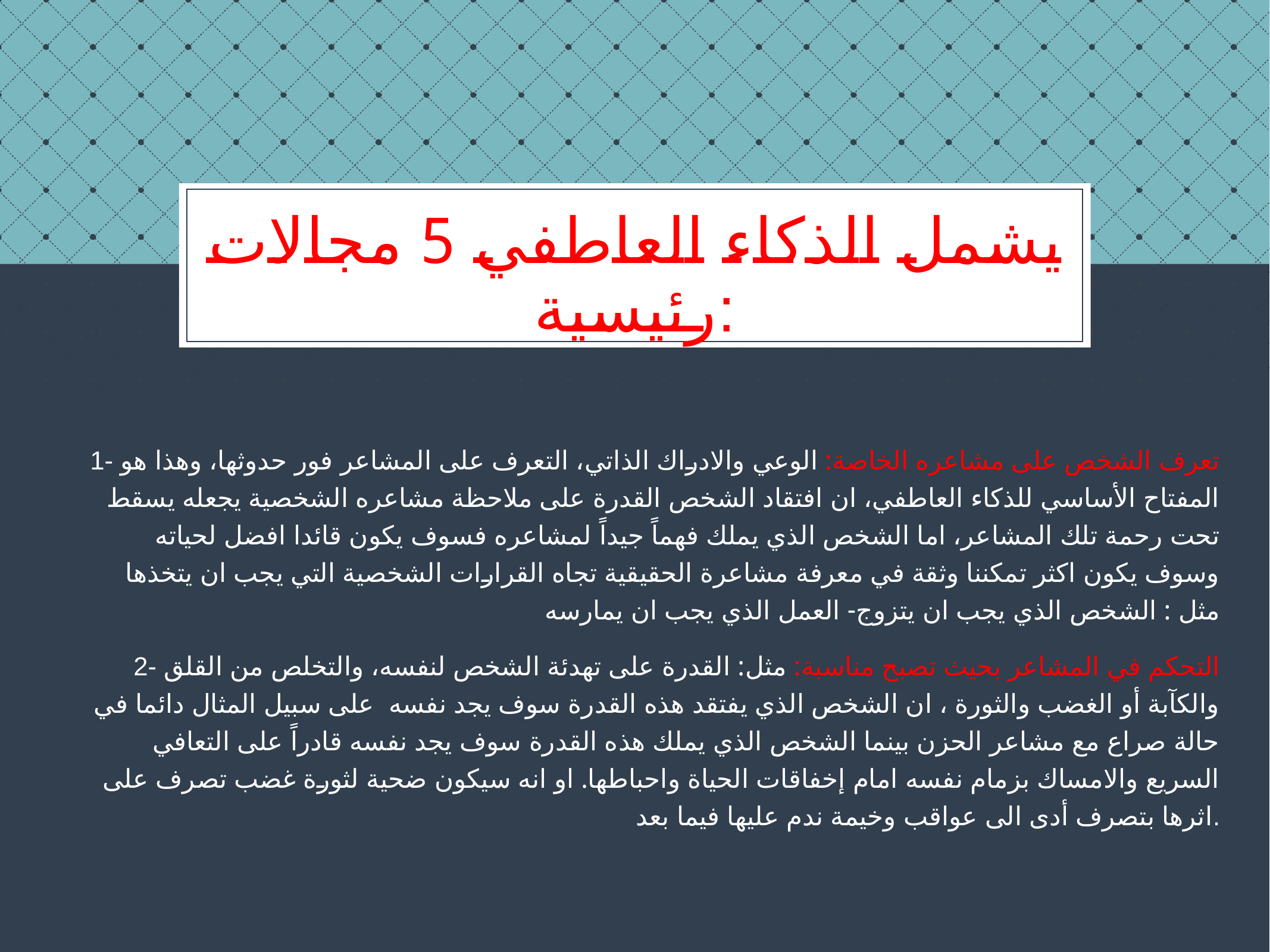

# يشمل الذكاء العاطفي 5 مجالات رئيسية:
1- تعرف الشخص على مشاعره الخاصة: الوعي والادراك الذاتي، التعرف على المشاعر فور حدوثها، وهذا هو المفتاح الأساسي للذكاء العاطفي، ان افتقاد الشخص القدرة على ملاحظة مشاعره الشخصية يجعله يسقط تحت رحمة تلك المشاعر، اما الشخص الذي يملك فهماً جيداً لمشاعره فسوف يكون قائدا افضل لحياته وسوف يكون اكثر تمكننا وثقة في معرفة مشاعرة الحقيقية تجاه القرارات الشخصية التي يجب ان يتخذها مثل : الشخص الذي يجب ان يتزوج- العمل الذي يجب ان يمارسه
2- التحكم في المشاعر بحيث تصبح مناسبة: مثل: القدرة على تهدئة الشخص لنفسه، والتخلص من القلق والكآبة أو الغضب والثورة ، ان الشخص الذي يفتقد هذه القدرة سوف يجد نفسه  على سبيل المثال دائما في حالة صراع مع مشاعر الحزن بينما الشخص الذي يملك هذه القدرة سوف يجد نفسه قادراً على التعافي السريع والامساك بزمام نفسه امام إخفاقات الحياة واحباطها. او انه سيكون ضحية لثورة غضب تصرف على اثرها بتصرف أدى الى عواقب وخيمة ندم عليها فيما بعد.